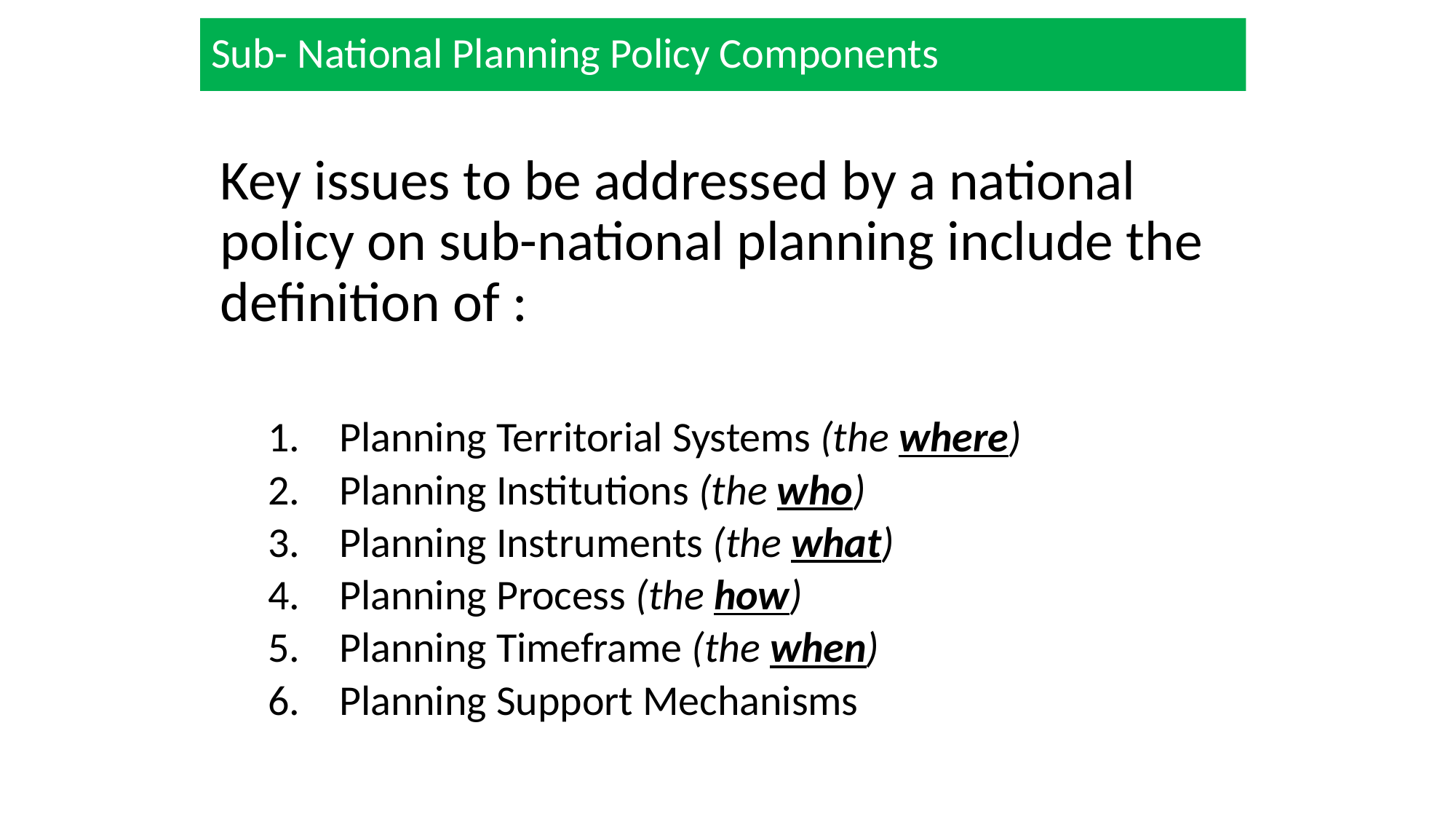

# Sub- National Planning Policy Components
Key issues to be addressed by a national policy on sub-national planning include the definition of :

 Planning Territorial Systems (the where)
 Planning Institutions (the who)
 Planning Instruments (the what)
 Planning Process (the how)
 Planning Timeframe (the when)
 Planning Support Mechanisms